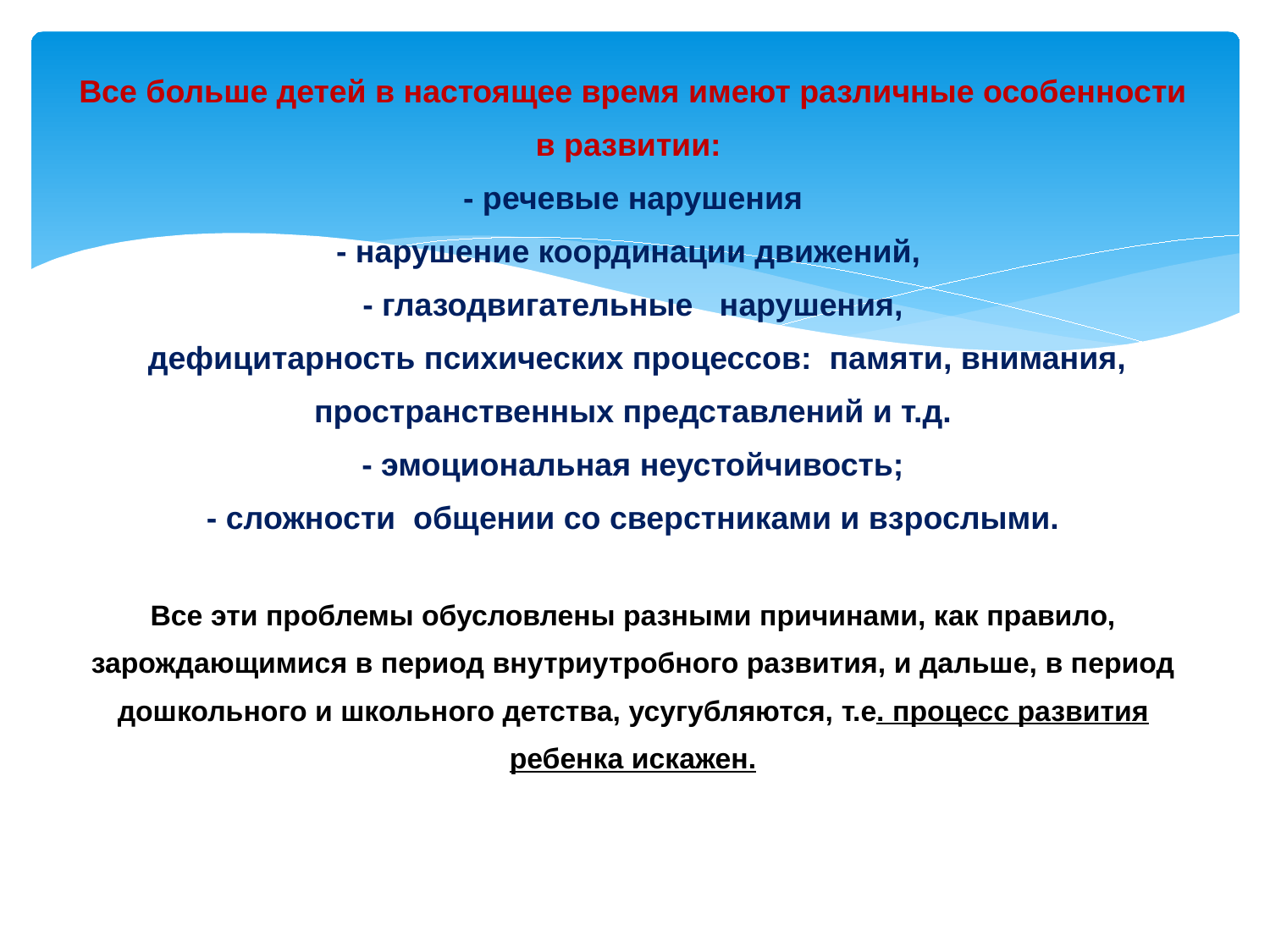

# Все больше детей в настоящее время имеют различные особенности в развитии: - речевые нарушения - нарушение координации движений, - глазодвигательные   нарушения, дефицитарность психических процессов:  памяти, внимания, пространственных представлений и т.д. - эмоциональная неустойчивость; - сложности  общении со сверстниками и взрослыми. Все эти проблемы обусловлены разными причинами, как правило, зарождающимися в период внутриутробного развития, и дальше, в период дошкольного и школьного детства, усугубляются, т.е. процесс развития ребенка искажен.